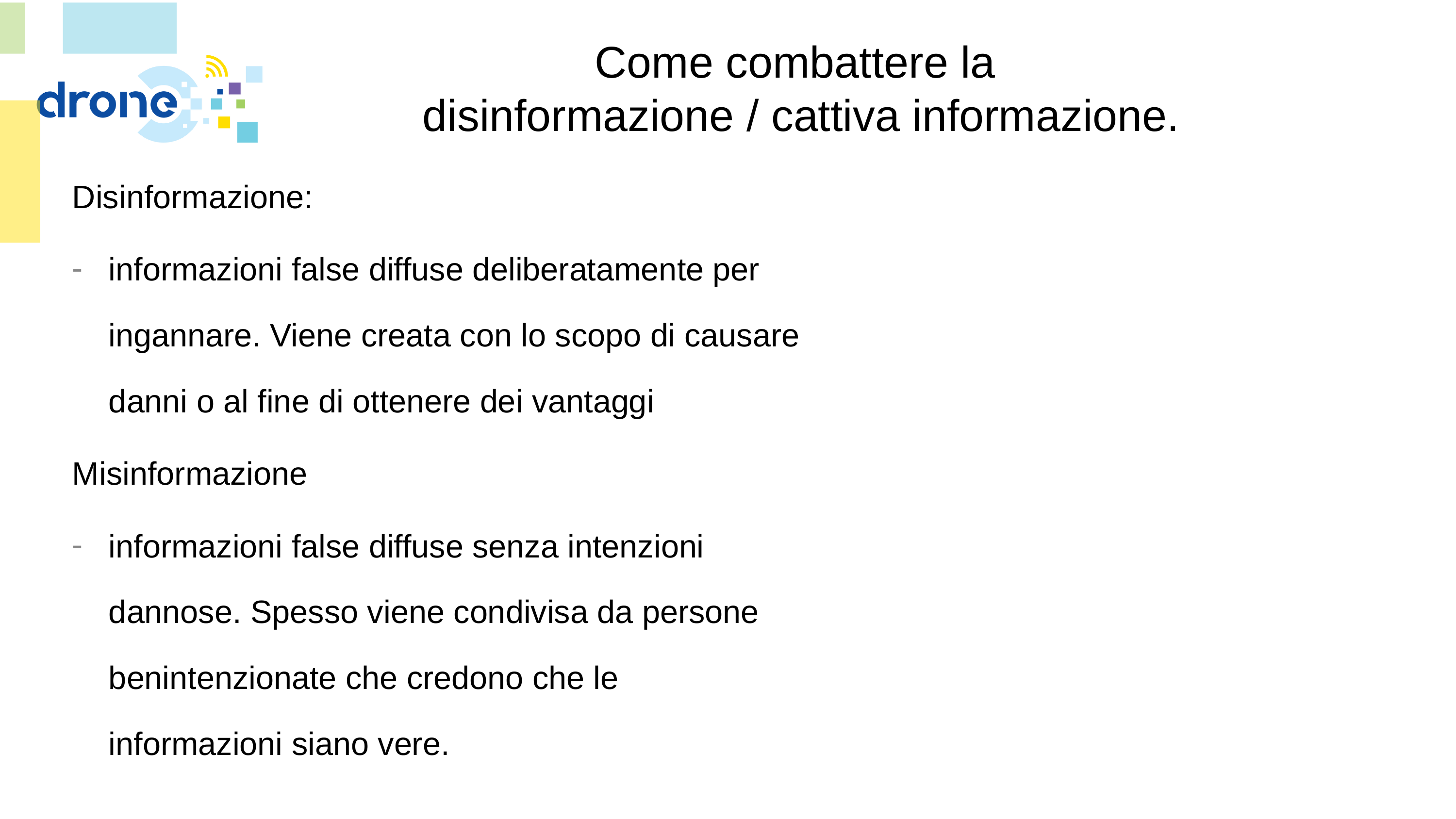

Come combattere la
disinformazione / cattiva informazione.

Disinformazione:
informazioni false diffuse deliberatamente per ingannare. Viene creata con lo scopo di causare danni o al fine di ottenere dei vantaggi
Misinformazione
informazioni false diffuse senza intenzioni dannose. Spesso viene condivisa da persone benintenzionate che credono che le informazioni siano vere.